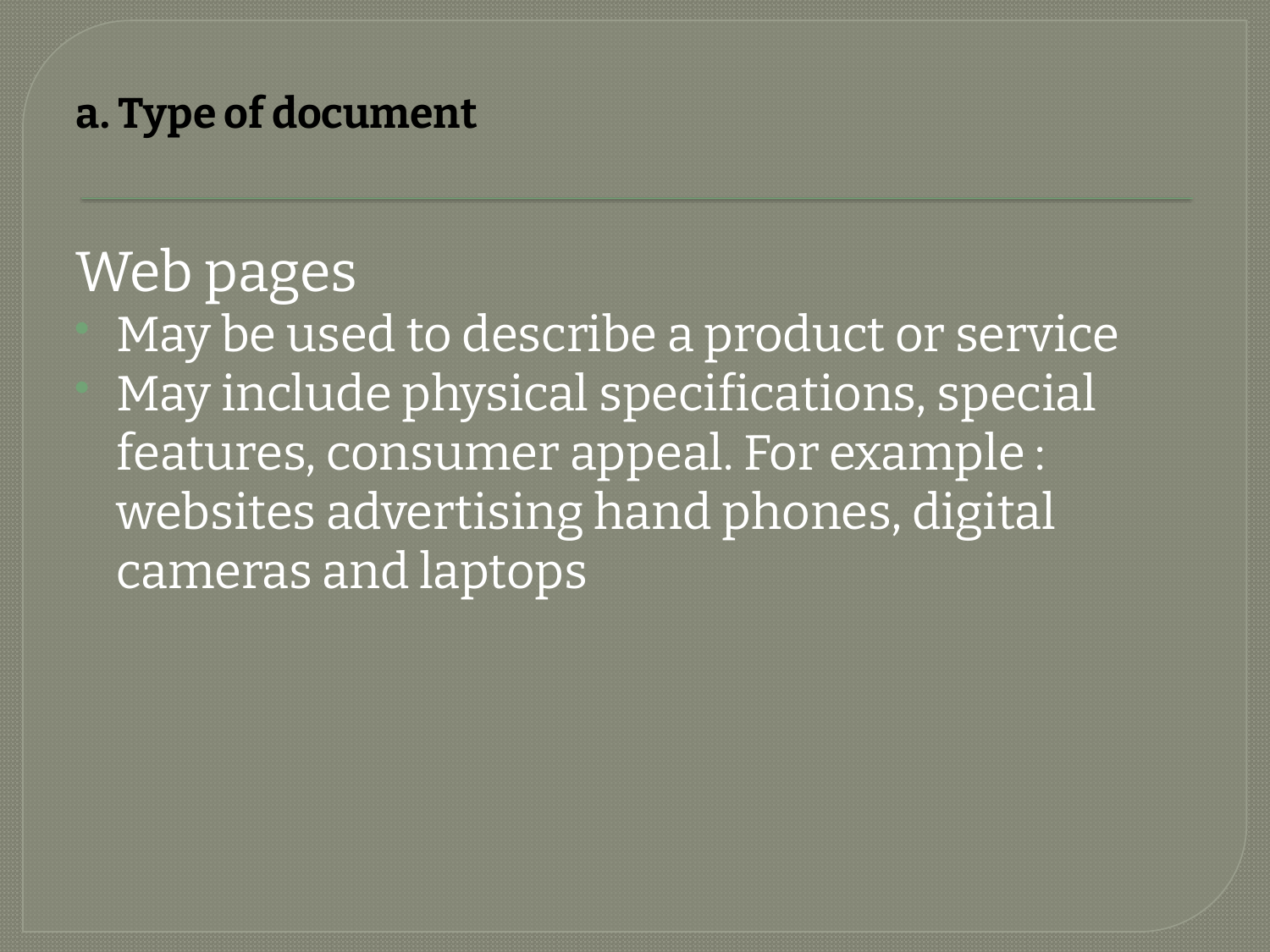

# a. Type of document
Web pages
May be used to describe a product or service
May include physical specifications, special features, consumer appeal. For example : websites advertising hand phones, digital cameras and laptops